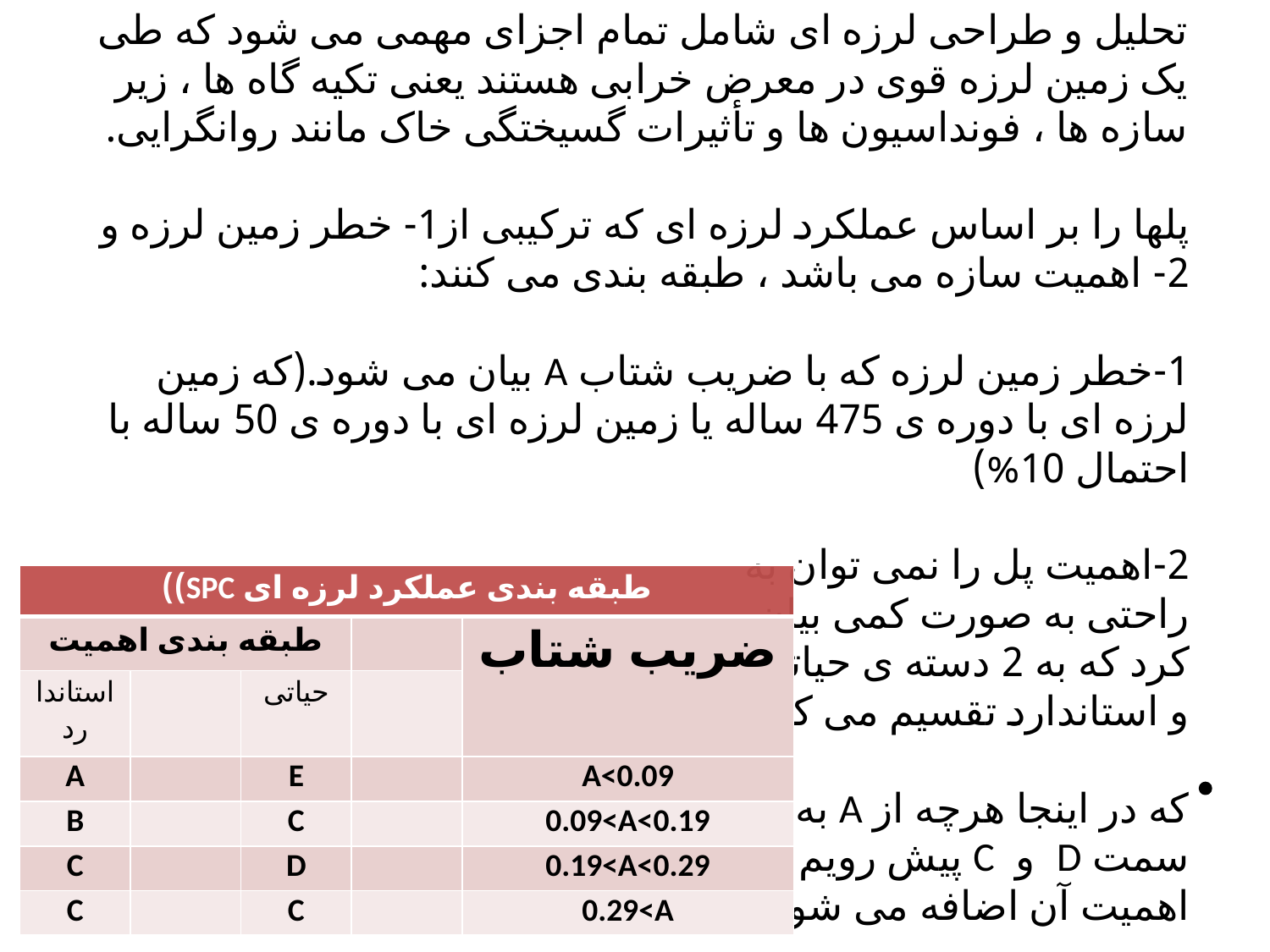

# تحلیل و طراحی لرزه ای شامل تمام اجزای مهمی می شود که طی یک زمین لرزه قوی در معرض خرابی هستند یعنی تکیه گاه ها ، زیر سازه ها ، فونداسیون ها و تأثیرات گسیختگی خاک مانند روانگرایی. پلها را بر اساس عملکرد لرزه ای که ترکیبی از1- خطر زمین لرزه و 2- اهمیت سازه می باشد ، طبقه بندی می کنند: 1-خطر زمین لرزه که با ضریب شتاب A بیان می شود.(که زمین لرزه ای با دوره ی 475 ساله یا زمین لرزه ای با دوره ی 50 ساله با احتمال 10%) 2-اهمیت پل را نمی توان به راحتی به صورت کمی بیان کرد که به 2 دسته ی حیاتی و استاندارد تقسیم می کنند. که در اینجا هرچه از A به سمت D  و  C پیش رویم به اهمیت آن اضافه می شود.
| طبقه بندی عملکرد لرزه ای SPC)) |  |  |  |  |
| --- | --- | --- | --- | --- |
| طبقه بندی اهمیت |  |  |  | ضریب شتاب |
| استاندارد |  | حیاتی |  |  |
| A |  | E |  | A<0.09 |
| B |  | C |  | 0.09<A<0.19 |
| C |  | D |  | 0.19<A<0.29 |
| C |  | C |  | 0.29<A |